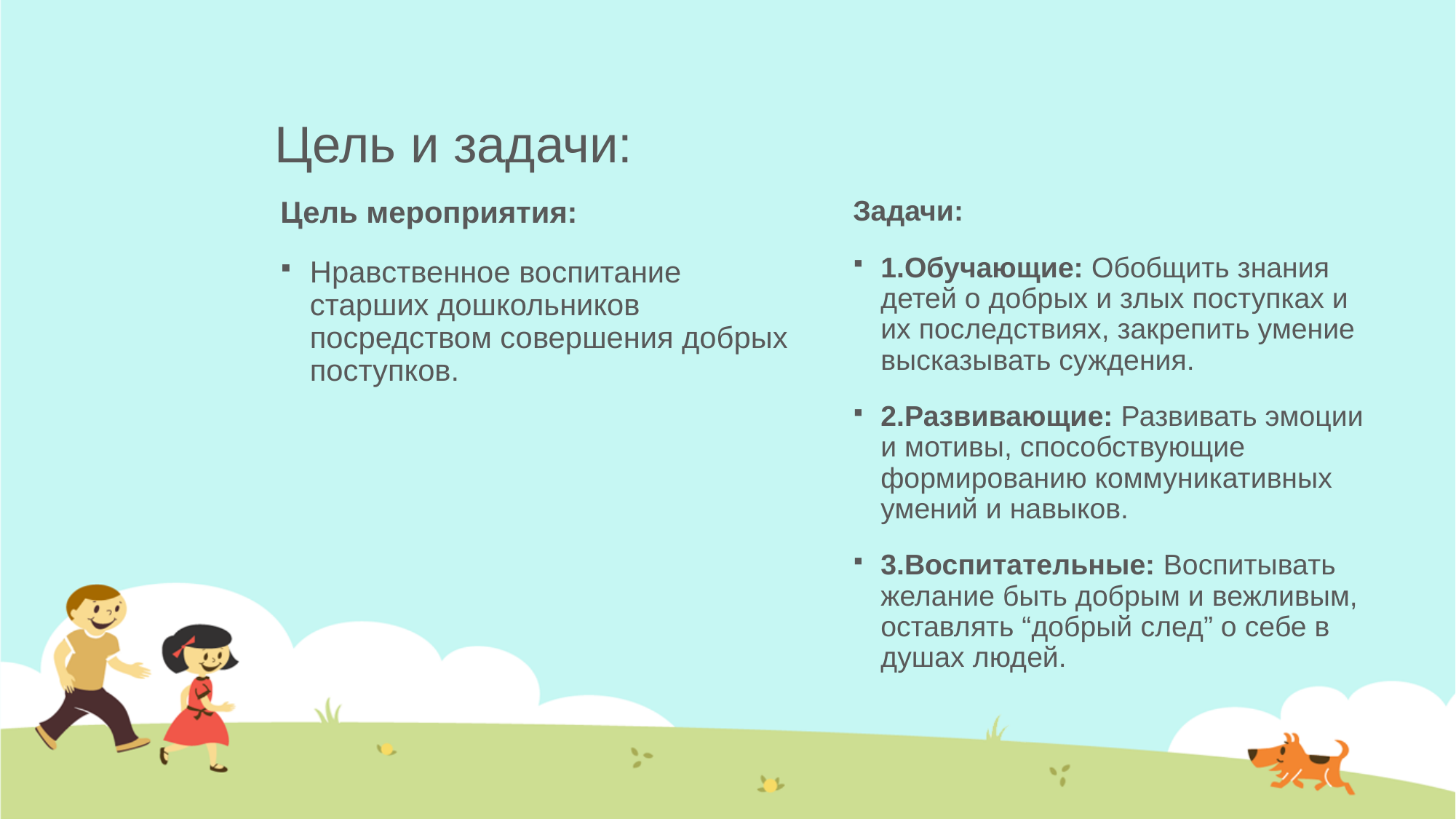

# Цель и задачи:
Цель мероприятия:
Нравственное воспитание старших дошкольников посредством совершения добрых поступков.

Задачи:
1.Обучающие: Обобщить знания детей о добрых и злых поступках и их последствиях, закрепить умение высказывать суждения.
2.Развивающие: Развивать эмоции и мотивы, способствующие формированию коммуникативных умений и навыков.
3.Воспитательные: Воспитывать желание быть добрым и вежливым, оставлять “добрый след” о себе в душах людей.